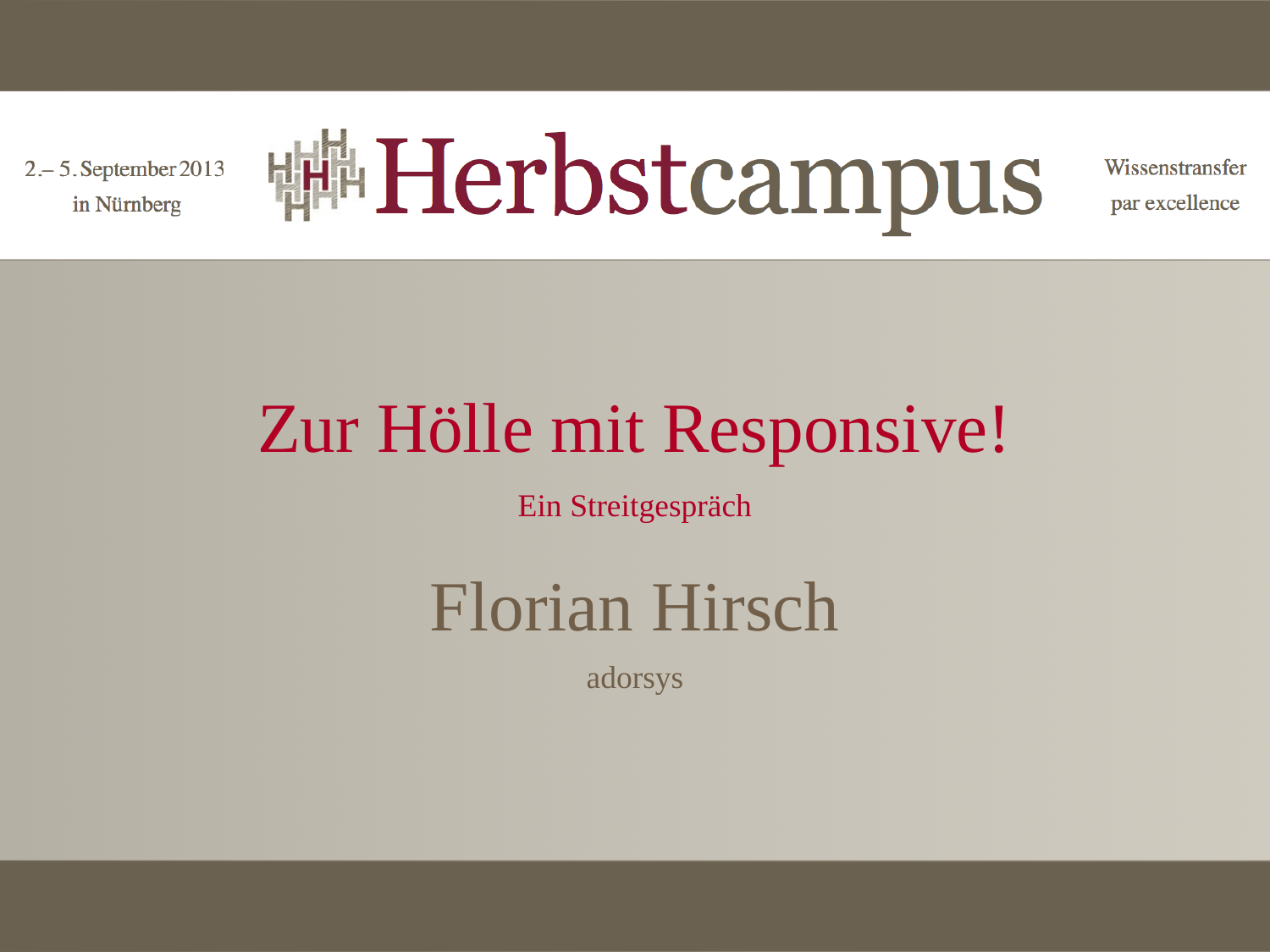

# Zur Hölle mit Responsive! Ein Streitgespräch
Florian Hirsch
adorsys